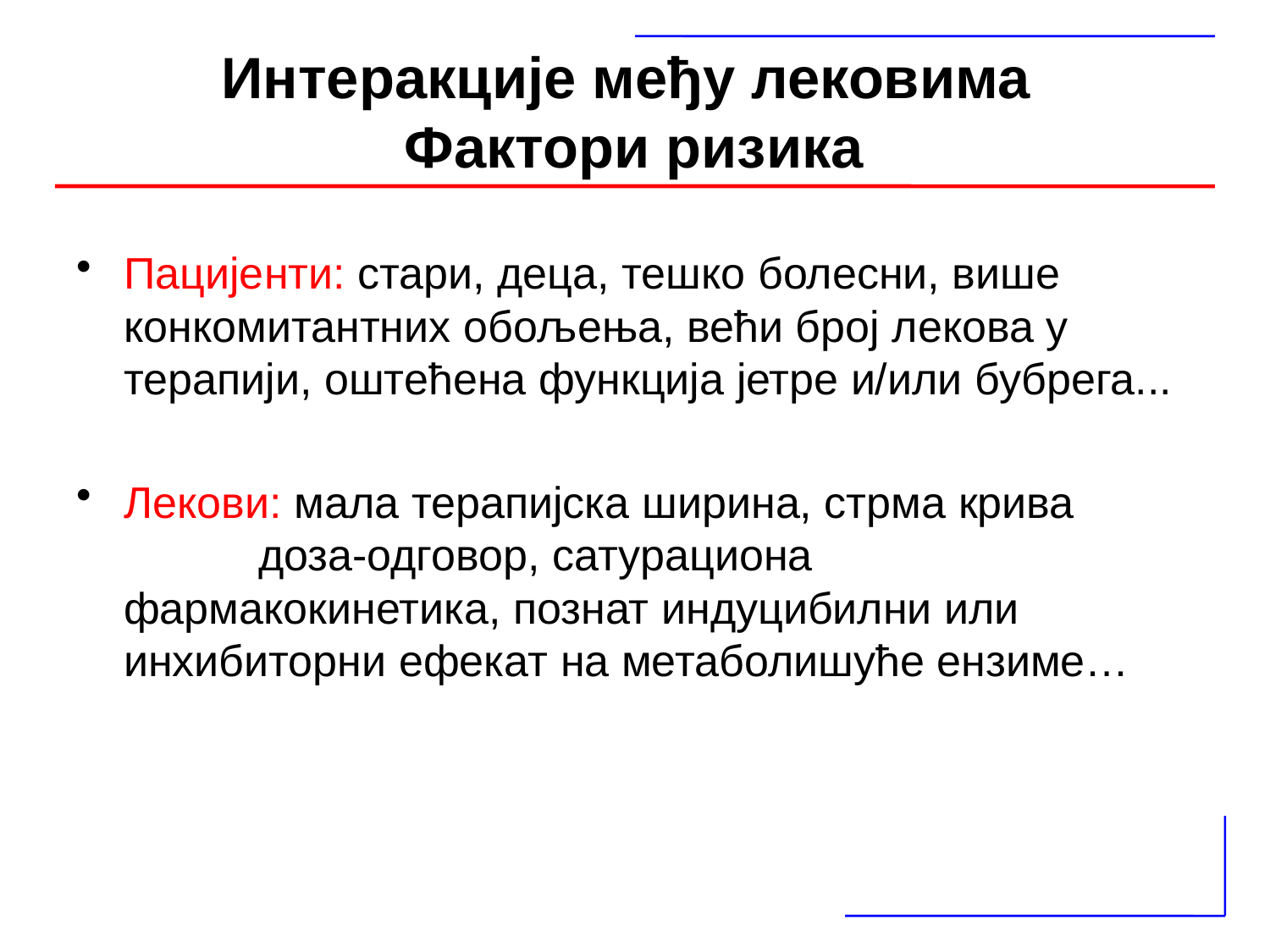

# Интеракције међу лековима Фактори ризика
Пацијенти: стари, деца, тешко болесни, више конкомитантних обољења, већи број лекова у терапији, оштећена функција јетре и/или бубрега...

Лекови: мала терапијска ширина, стрма крива                     доза-одговор, сатурациона фармакокинетика, познат индуцибилни или инхибиторни ефекат на метаболишуће ензиме…